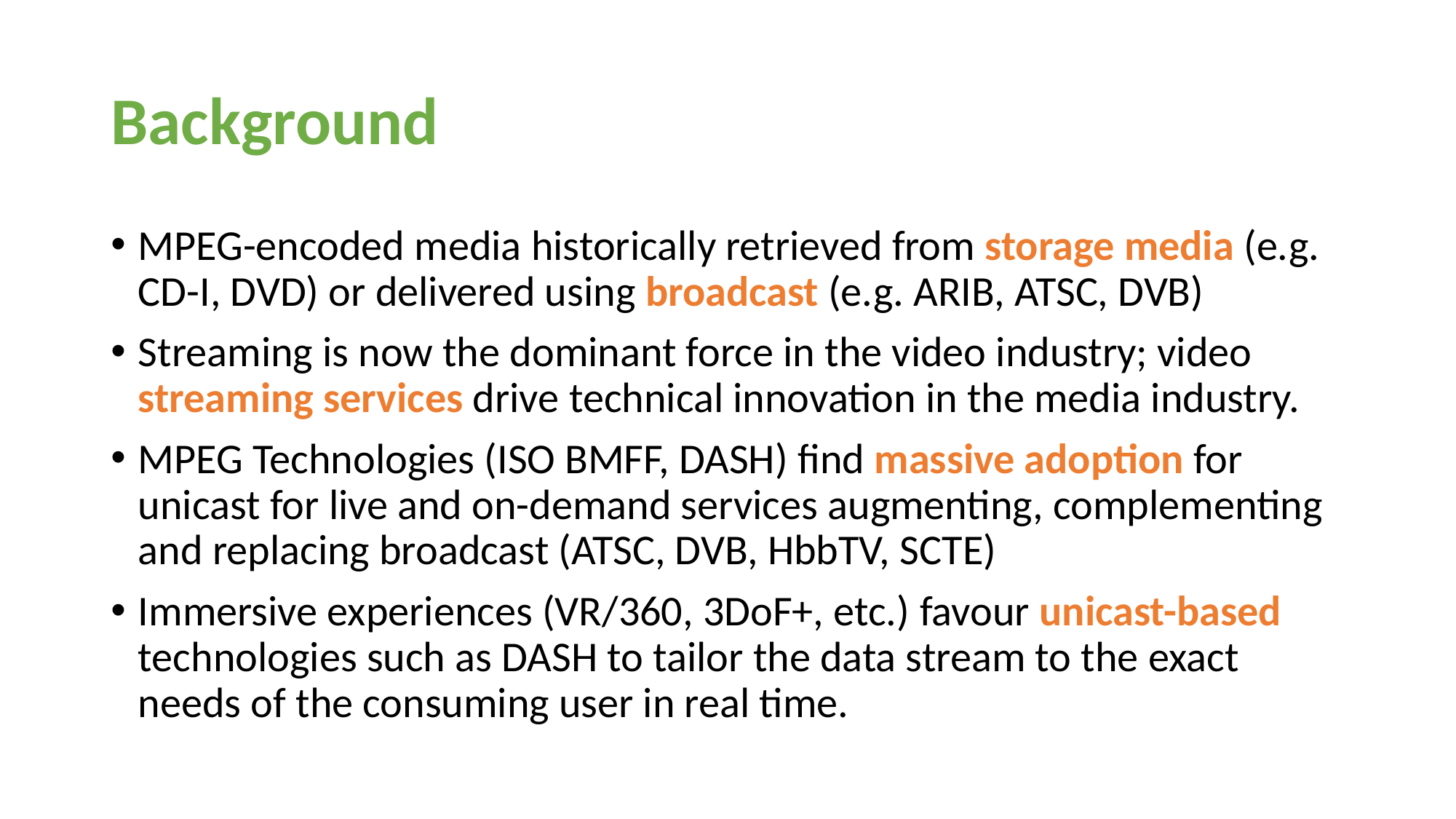

# Background
MPEG-encoded media historically retrieved from storage media (e.g. CD-I, DVD) or delivered using broadcast (e.g. ARIB, ATSC, DVB)
Streaming is now the dominant force in the video industry; video streaming services drive technical innovation in the media industry.
MPEG Technologies (ISO BMFF, DASH) find massive adoption for unicast for live and on-demand services augmenting, complementing and replacing broadcast (ATSC, DVB, HbbTV, SCTE)
Immersive experiences (VR/360, 3DoF+, etc.) favour unicast-based technologies such as DASH to tailor the data stream to the exact needs of the consuming user in real time.